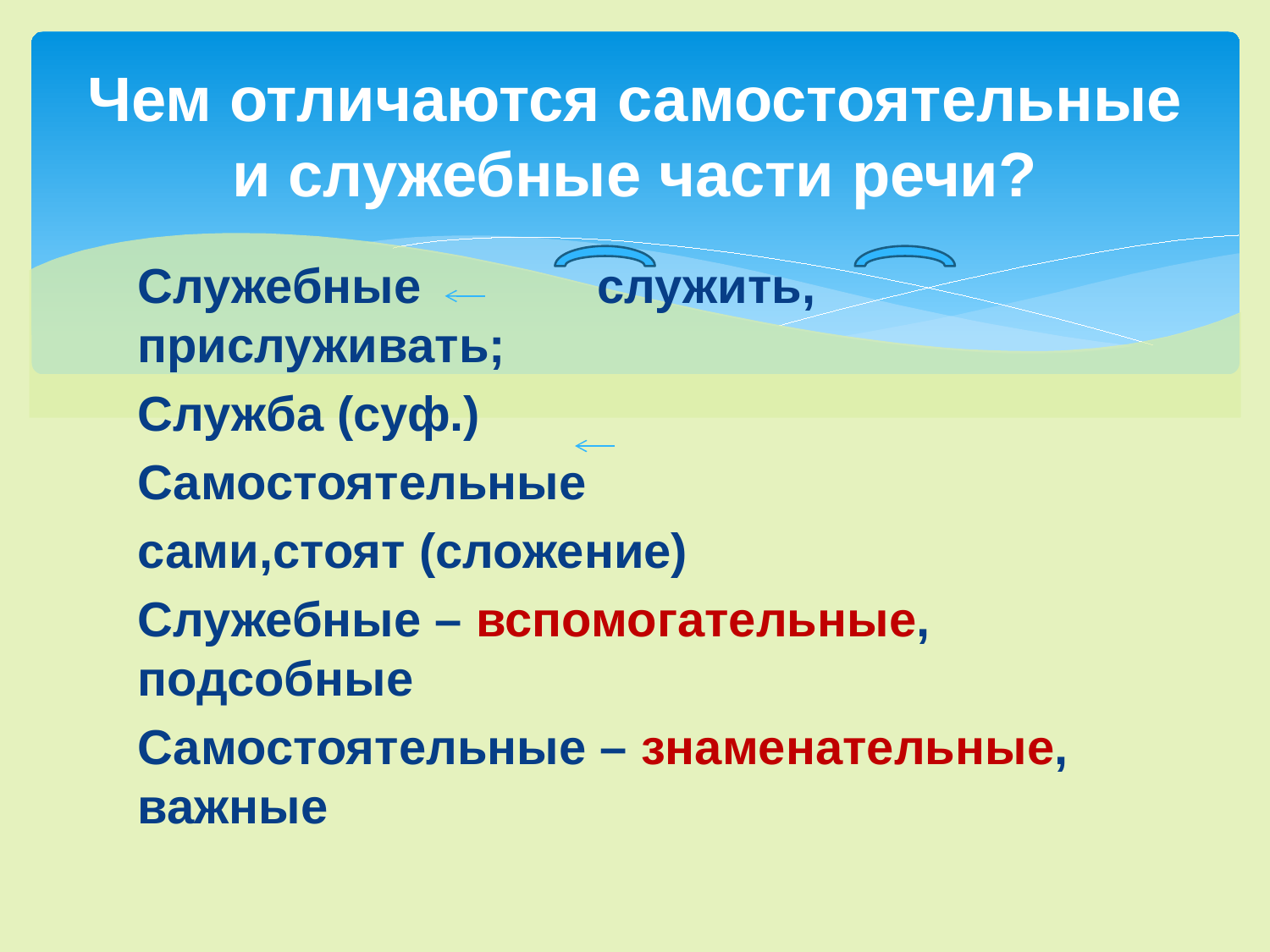

# Чем отличаются самостоятельные и служебные части речи?

Служебные             служить, прислуживать;
Служба (суф.)
Самостоятельные
сами,стоят (сложение)
Служебные – вспомогательные, подсобные
Самостоятельные – знаменательные, важные